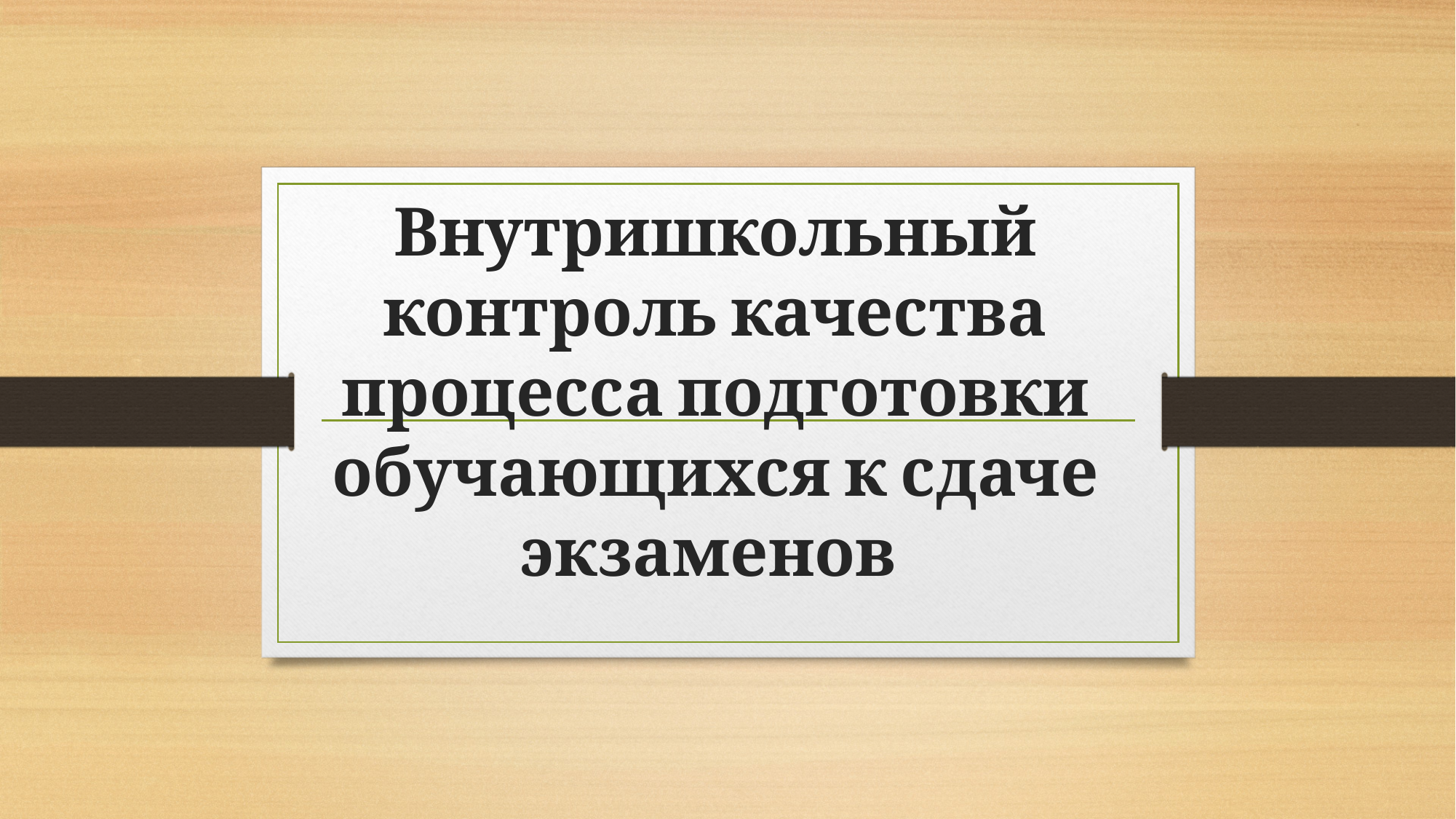

# Внутришкольный контроль качества процесса подготовки обучающихся к сдаче экзаменов